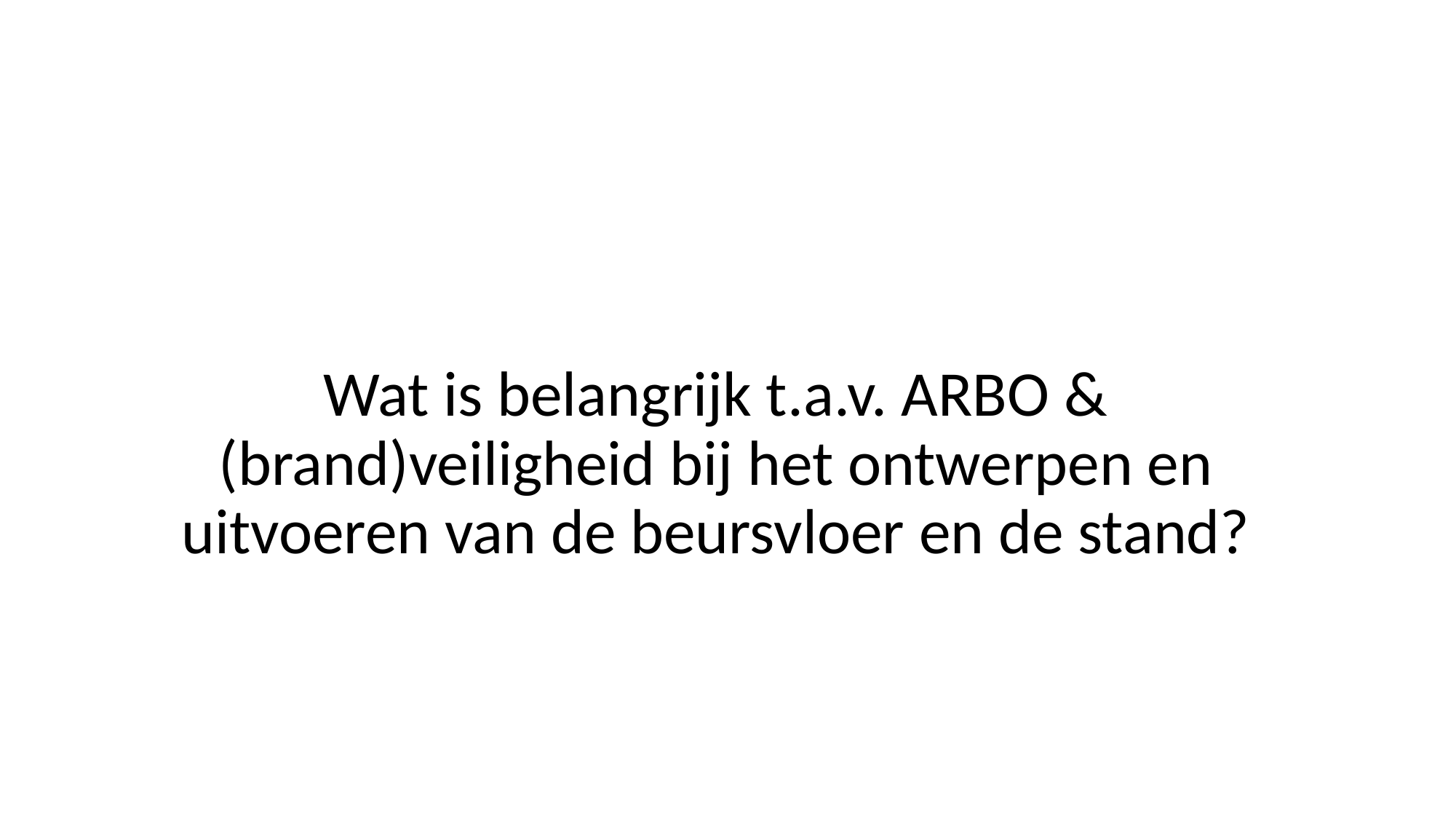

# Wat is belangrijk t.a.v. ARBO & (brand)veiligheid bij het ontwerpen en uitvoeren van de beursvloer en de stand?